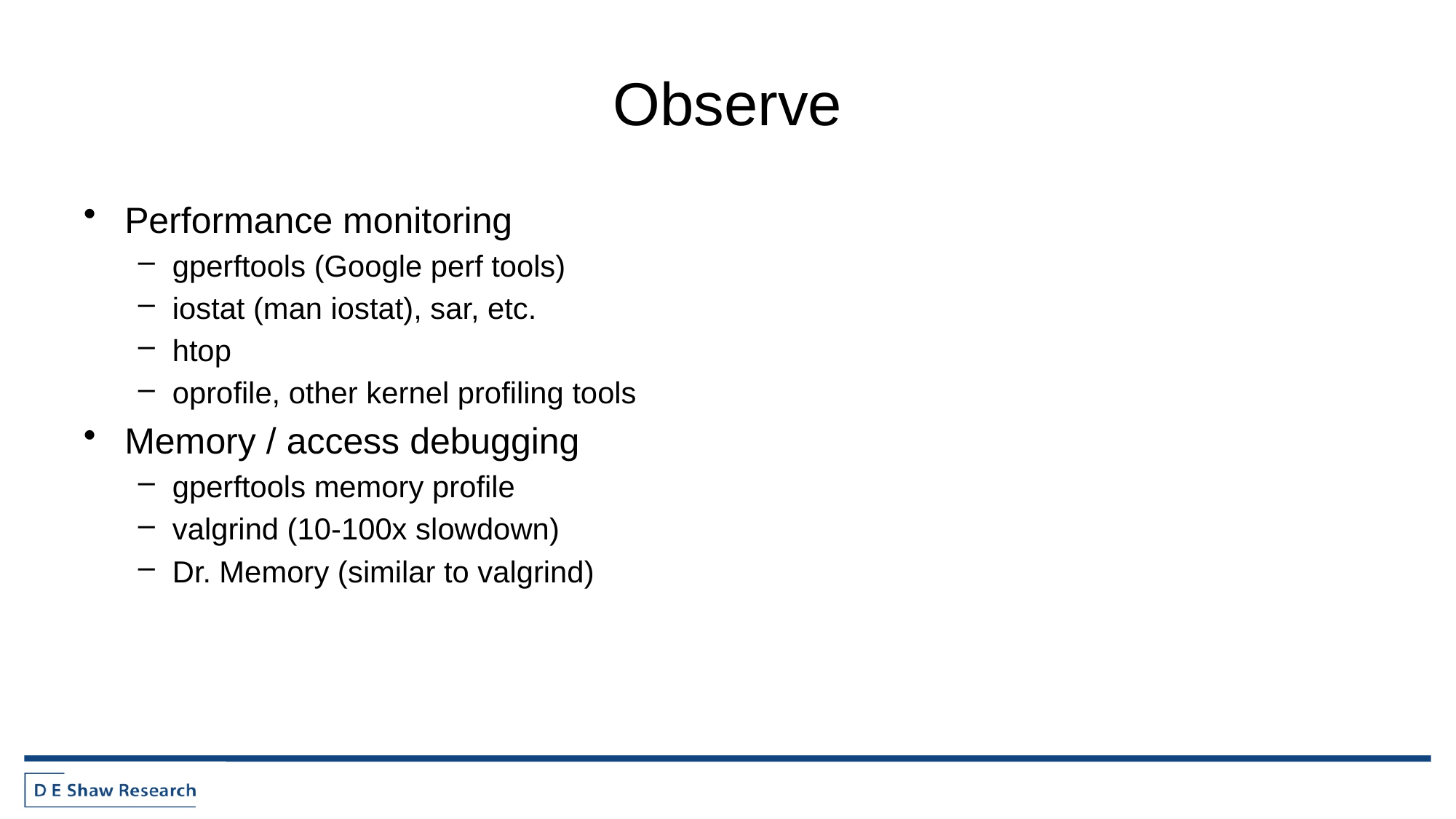

# Observe
Performance monitoring
gperftools (Google perf tools)
iostat (man iostat), sar, etc.
htop
oprofile, other kernel profiling tools
Memory / access debugging
gperftools memory profile
valgrind (10-100x slowdown)
Dr. Memory (similar to valgrind)